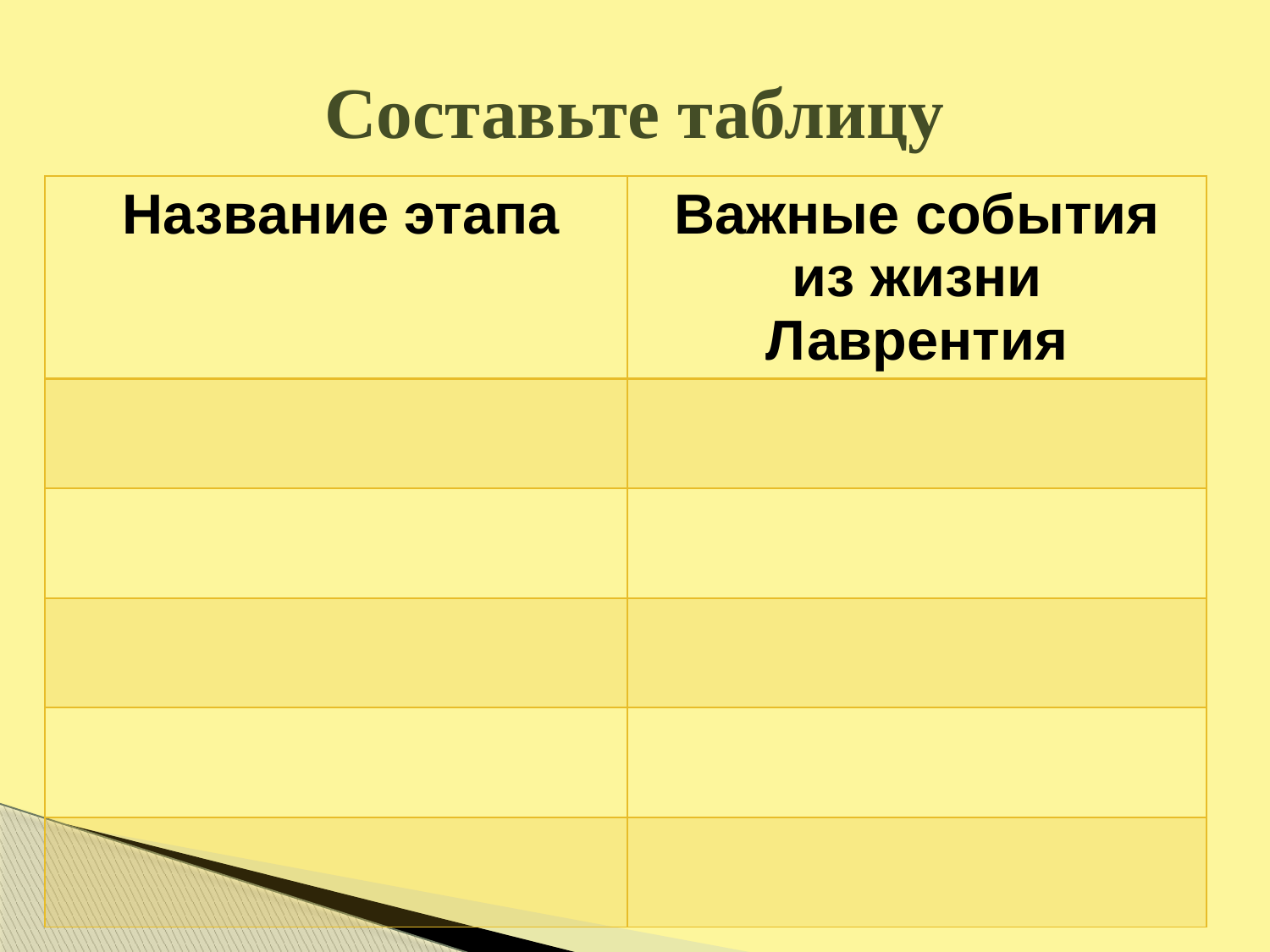

# Составьте таблицу
| Название этапа | Важные события из жизни Лаврентия |
| --- | --- |
|  |  |
|  |  |
|  |  |
|  |  |
|  |  |